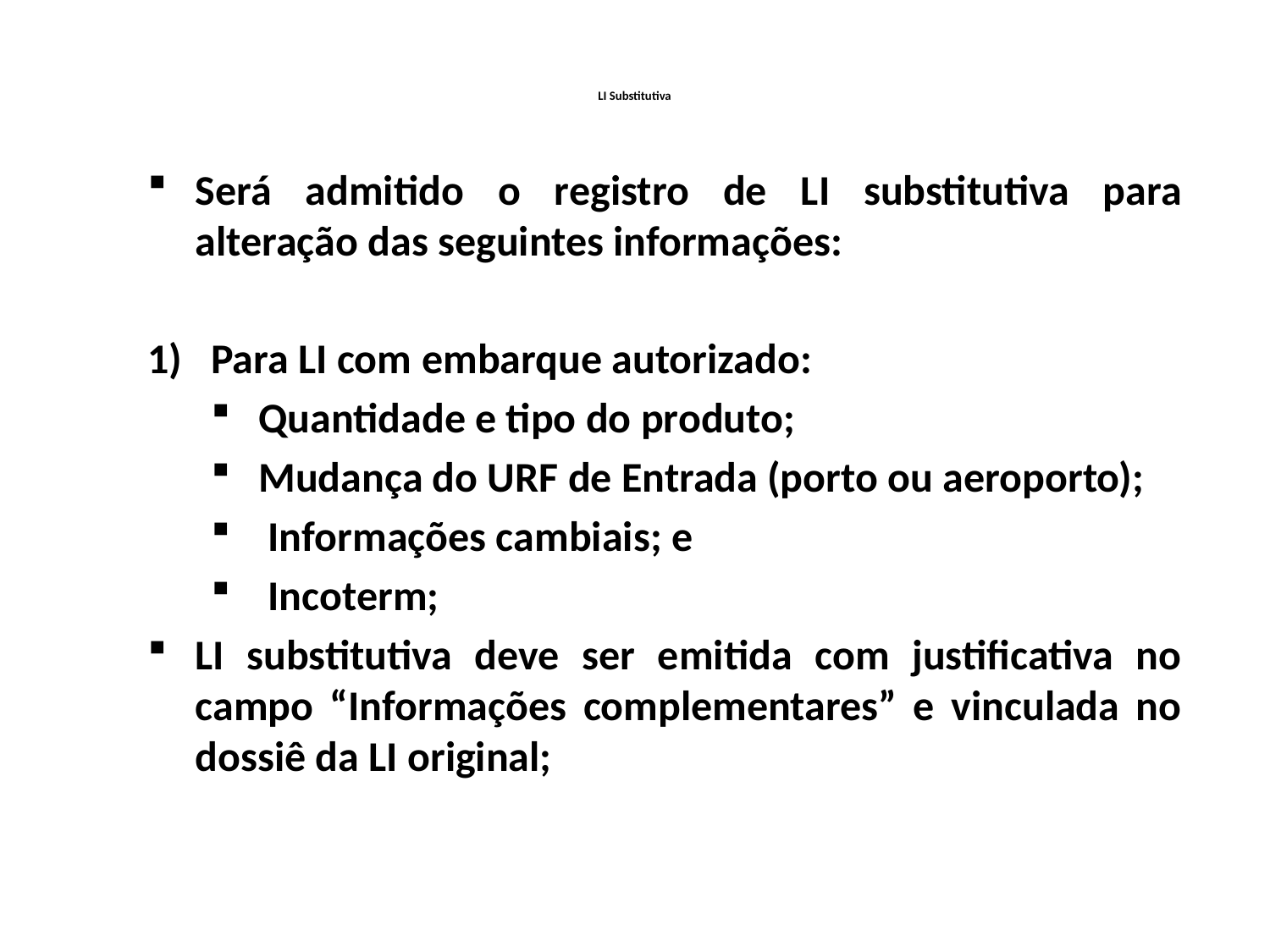

# LI Substitutiva
Será admitido o registro de LI substitutiva para alteração das seguintes informações:

Para LI com embarque autorizado:
Quantidade e tipo do produto;
Mudança do URF de Entrada (porto ou aeroporto);
 Informações cambiais; e
 Incoterm;
LI substitutiva deve ser emitida com justificativa no campo “Informações complementares” e vinculada no dossiê da LI original;